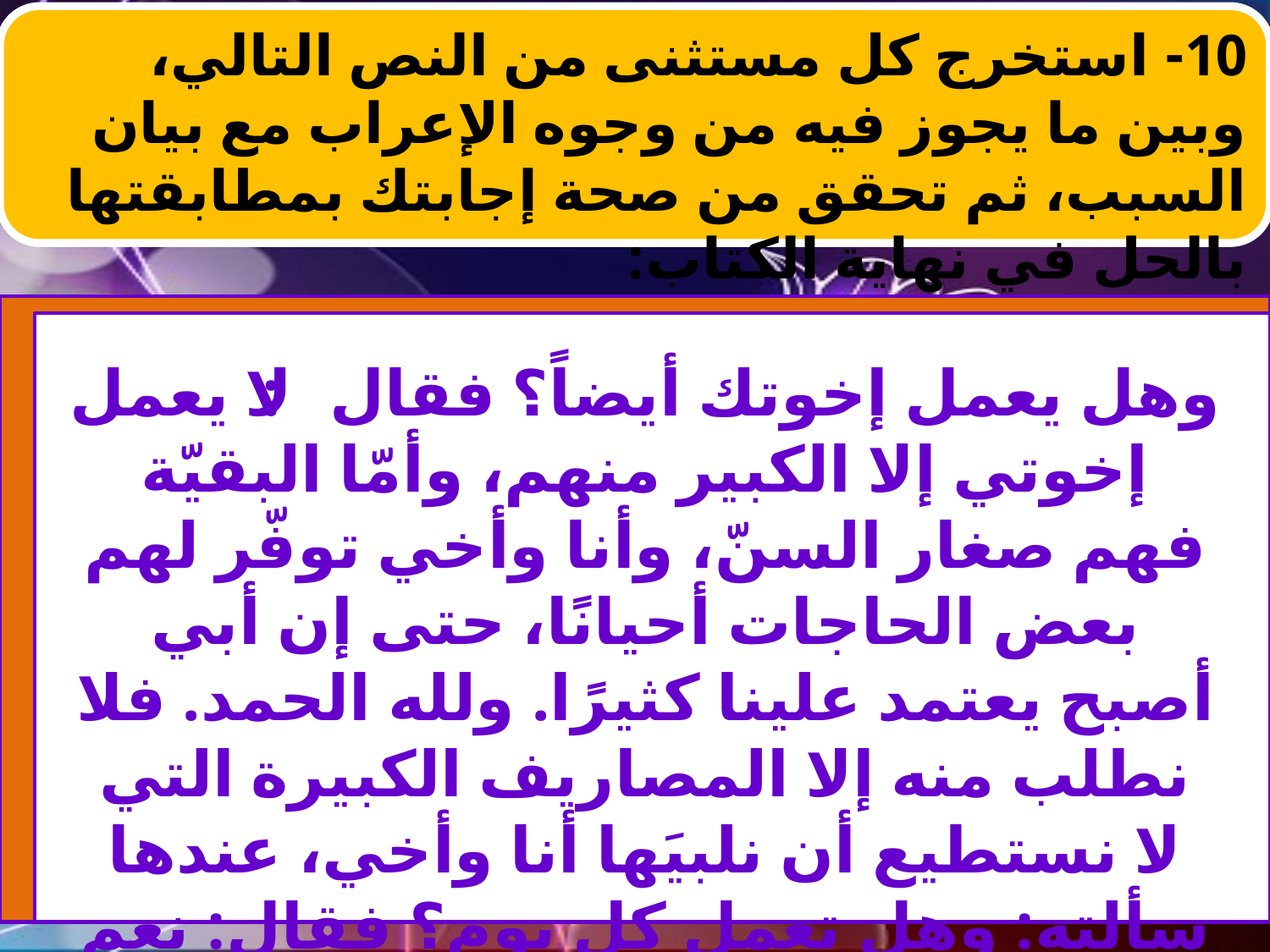

10- استخرج كل مستثنى من النص التالي، وبين ما يجوز فيه من وجوه الإعراب مع بيان السبب، ثم تحقق من صحة إجابتك بمطابقتها بالحل في نهاية الكتاب:

وهل يعمل إخوتك أيضاً؟ فقال: لا يعمل إخوتي إلا الكبير منهم، وأمّا البقيّة فهم صغار السنّ، وأنا وأخي توفّر لهم بعض الحاجات أحيانًا، حتى إن أبي أصبح يعتمد علينا كثيرًا. ولله الحمد. فلا نطلب منه إلا المصاريف الكبيرة التي لا نستطيع أن نلبيَها أنا وأخي، عندها سألته: وهل تعمل كل يوم؟ فقال: نعم أعمل جميع الأيام إلا الأربعاء؛ فإنه يوم إجازتي من العمل.